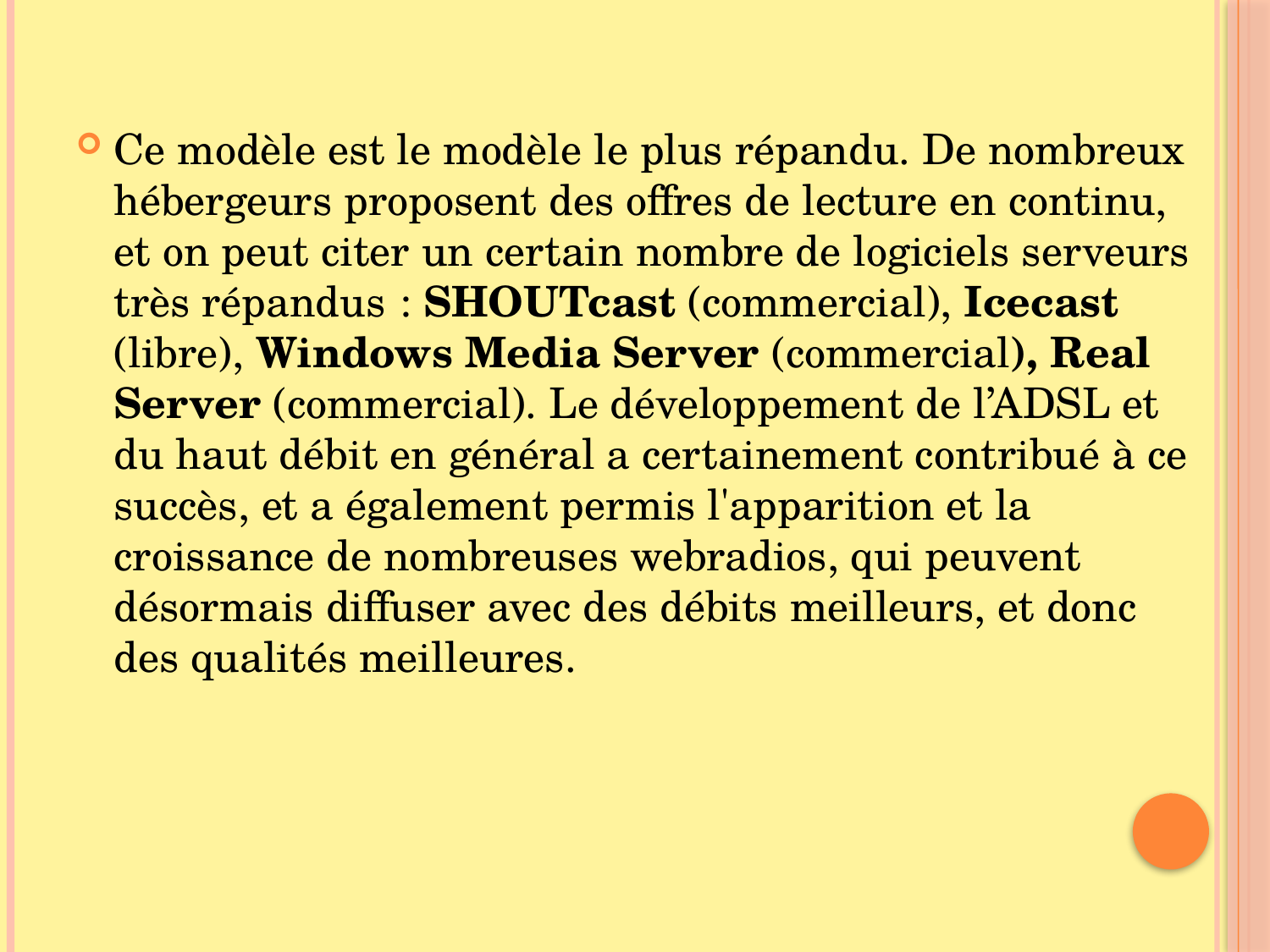

Ce modèle est le modèle le plus répandu. De nombreux hébergeurs proposent des offres de lecture en continu, et on peut citer un certain nombre de logiciels serveurs très répandus : SHOUTcast (commercial), Icecast (libre), Windows Media Server (commercial), Real Server (commercial). Le développement de l’ADSL et du haut débit en général a certainement contribué à ce succès, et a également permis l'apparition et la croissance de nombreuses webradios, qui peuvent désormais diffuser avec des débits meilleurs, et donc des qualités meilleures.